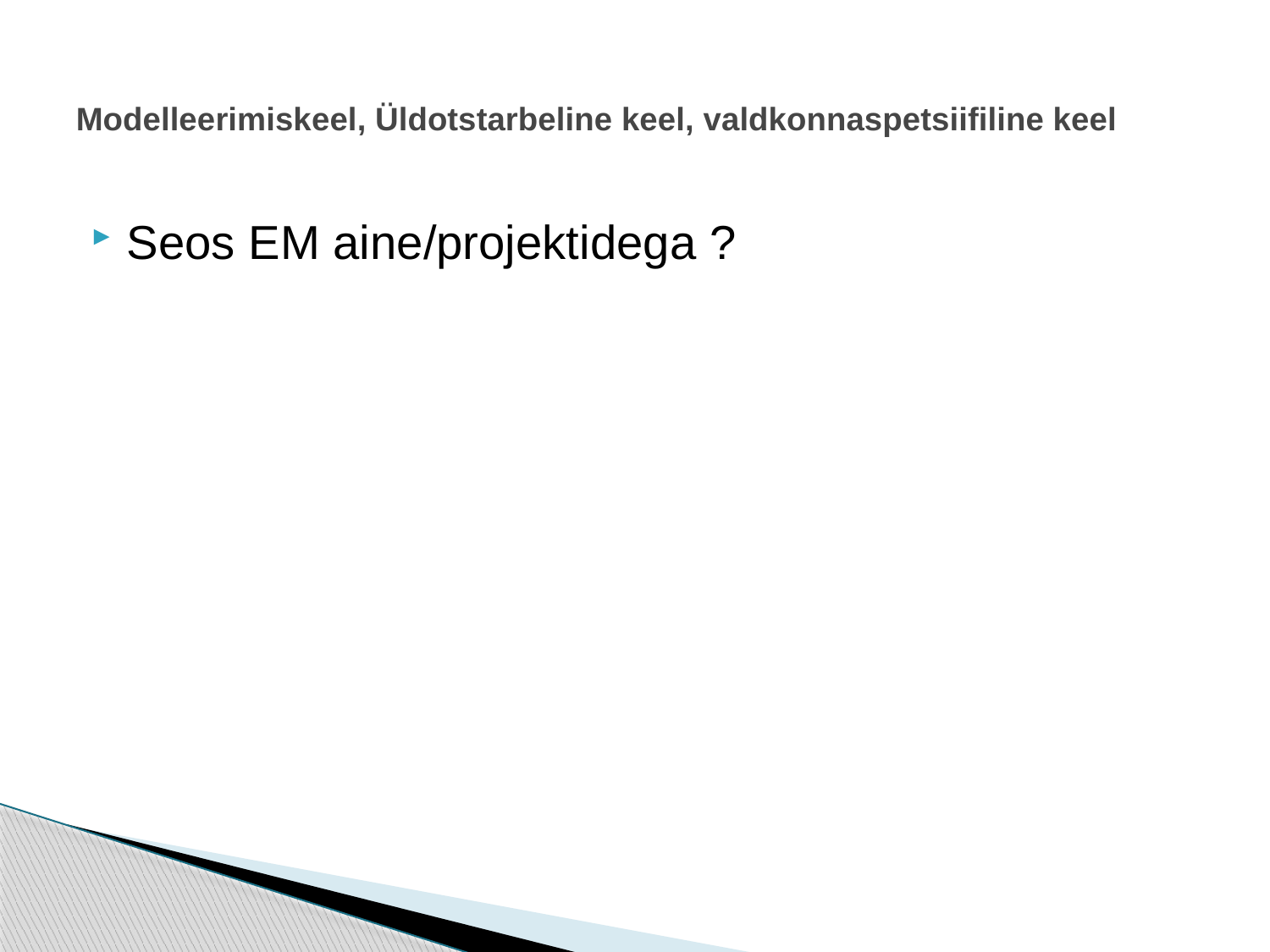

# Modelleerimiskeel, Üldotstarbeline keel, valdkonnaspetsiifiline keel
Seos EM aine/projektidega ?